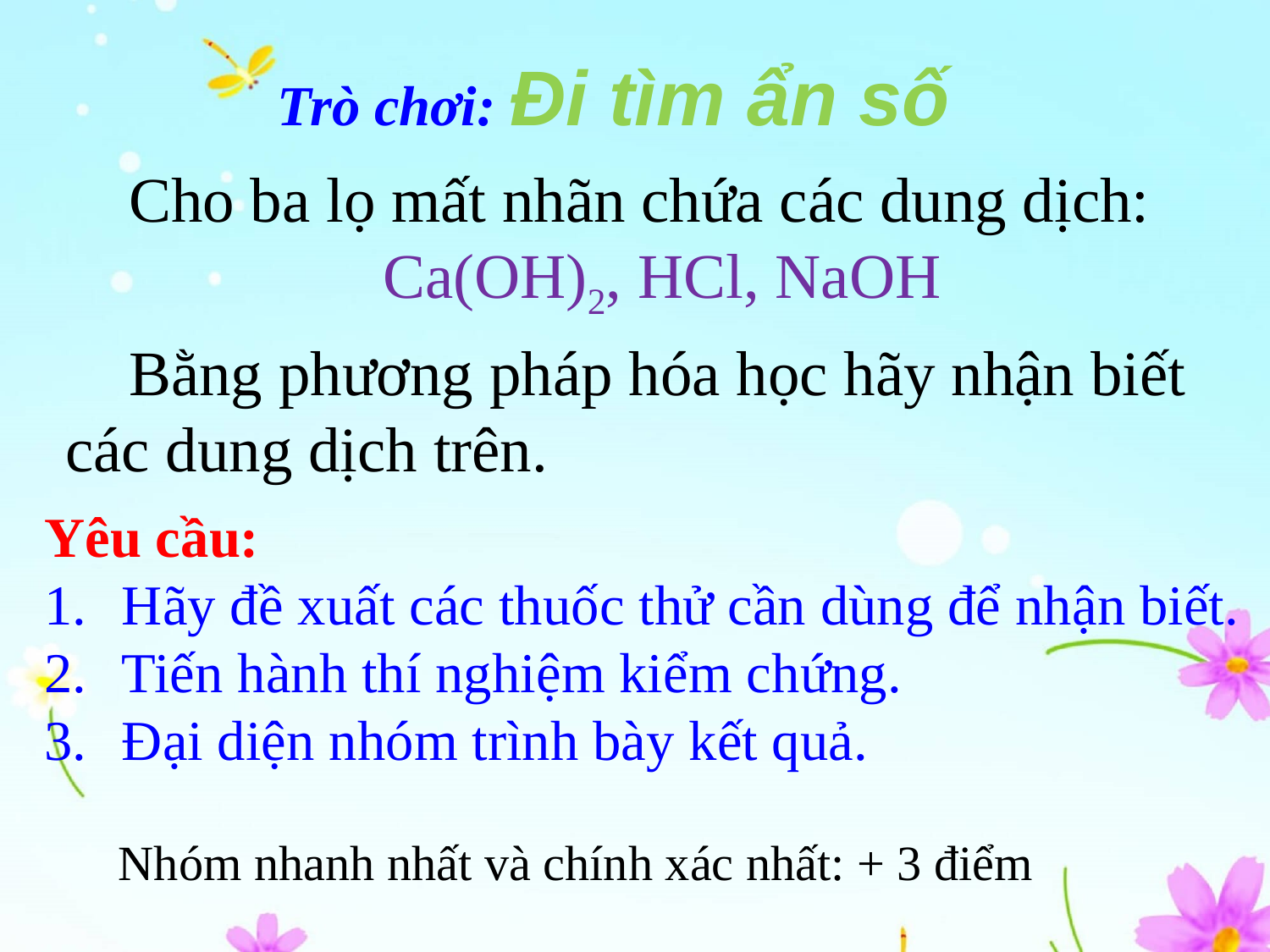

Trò chơi: Đi tìm ẩn số
    Cho ba lọ mất nhãn chứa các dung dịch: 		    Ca(OH)2, HCl, NaOH
    Bằng phương pháp hóa học hãy nhận biết các dung dịch trên.
Yêu cầu:
 Hãy đề xuất các thuốc thử cần dùng để nhận biết.
 Tiến hành thí nghiệm kiểm chứng.
 Đại diện nhóm trình bày kết quả.
Nhóm nhanh nhất và chính xác nhất: + 3 điểm